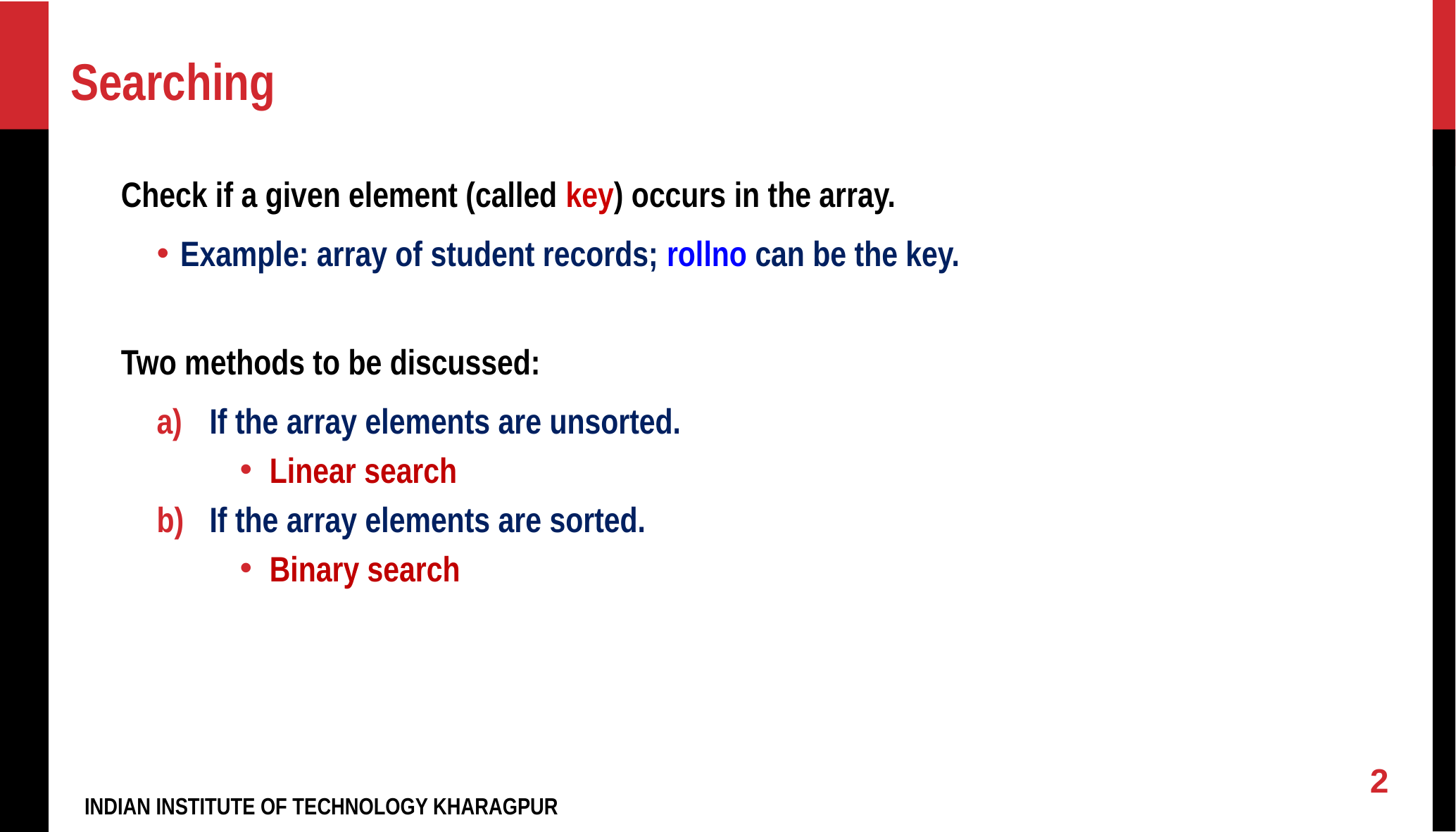

# Searching
Check if a given element (called key) occurs in the array.
Example: array of student records; rollno can be the key.

Two methods to be discussed:
If the array elements are unsorted.
Linear search
If the array elements are sorted.
Binary search

2
INDIAN INSTITUTE OF TECHNOLOGY KHARAGPUR